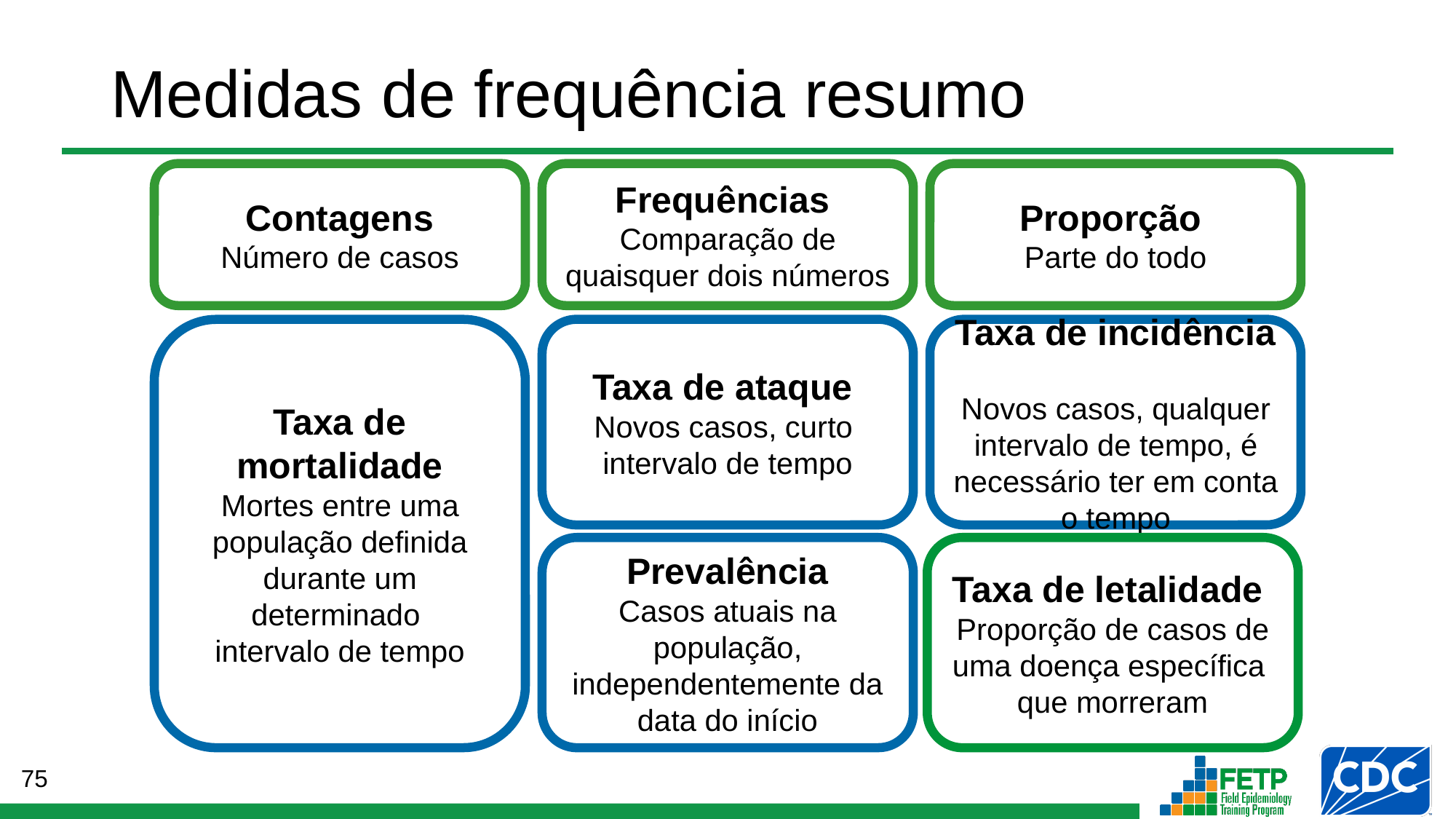

# Medidas de frequência resumo
Contagens
Número de casos
Frequências
Comparação de quaisquer dois números
Proporção
Parte do todo
Taxa de ataque
Novos casos, curto
intervalo de tempo
Taxa de incidência
Novos casos, qualquer intervalo de tempo, é necessário ter em conta o tempo
Taxa de mortalidade
Mortes entre uma população definida durante um determinado
intervalo de tempo
Prevalência
Casos atuais na população, independentemente da data do início
Taxa de letalidade
Proporção de casos de uma doença específica
que morreram